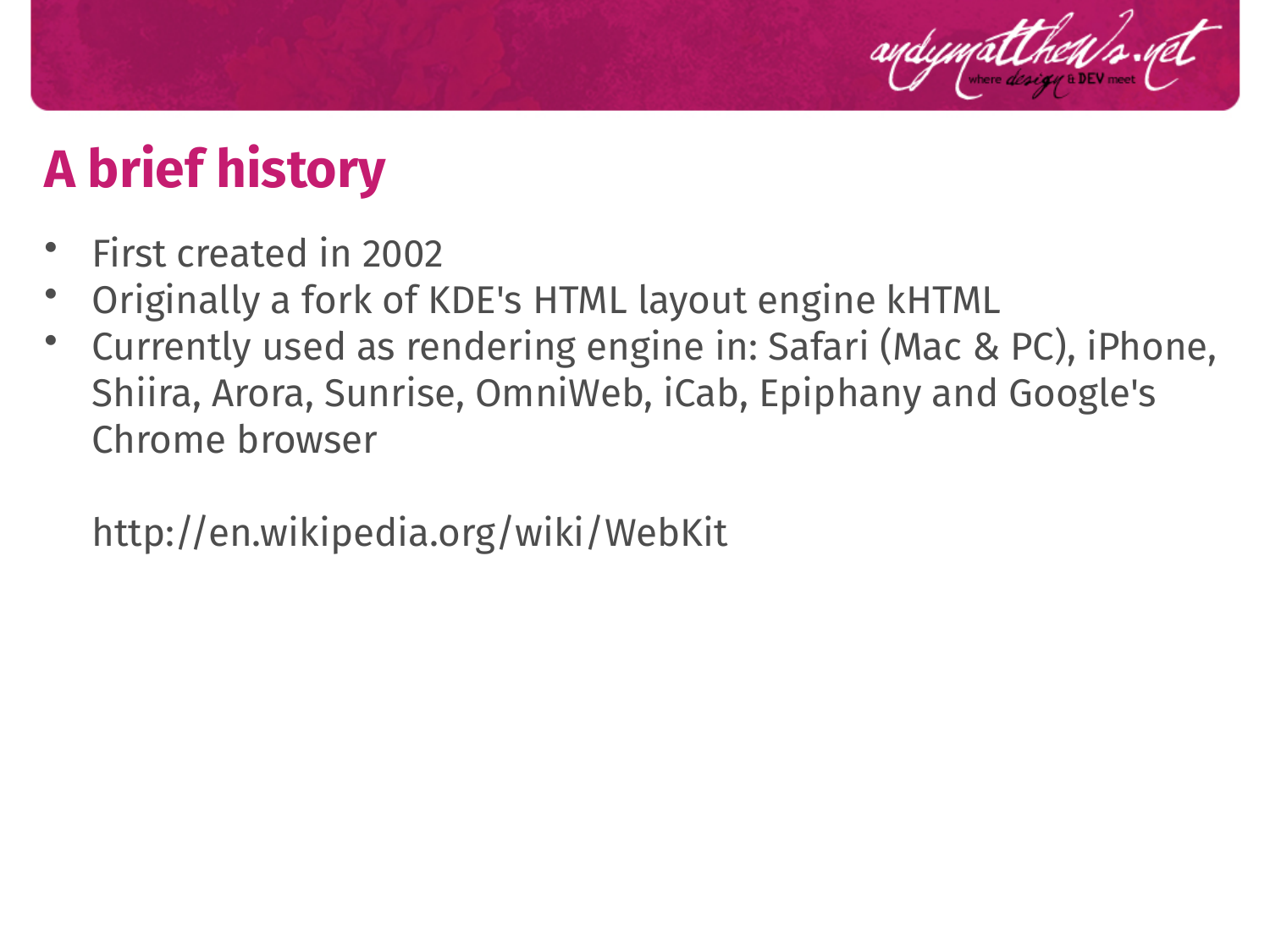

A brief history
First created in 2002
Originally a fork of KDE's HTML layout engine kHTML
Currently used as rendering engine in: Safari (Mac & PC), iPhone, Shiira, Arora, Sunrise, OmniWeb, iCab, Epiphany and Google's Chrome browser
http://en.wikipedia.org/wiki/WebKit